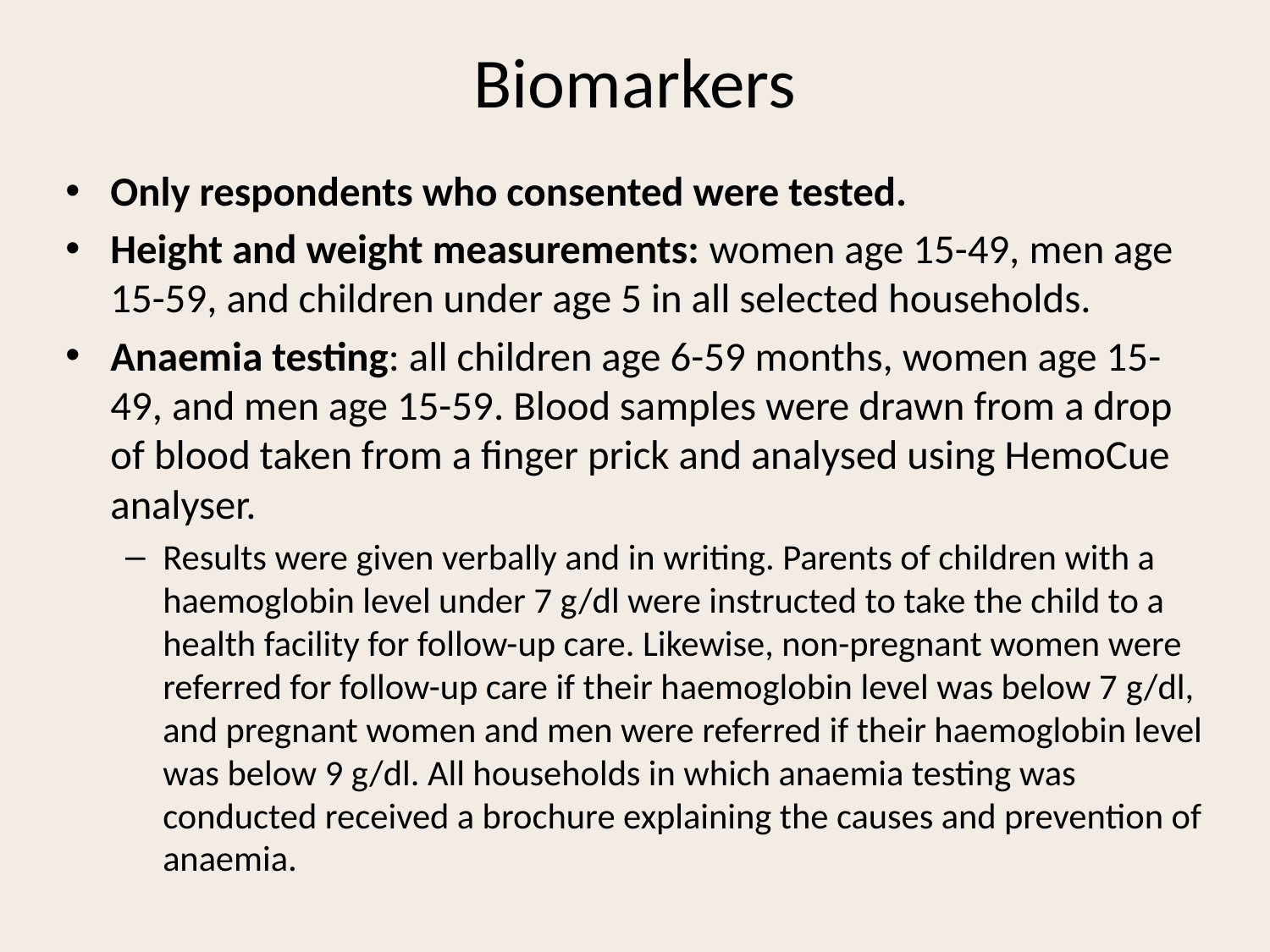

# Biomarkers
Only respondents who consented were tested.
Height and weight measurements: women age 15-49, men age 15-59, and children under age 5 in all selected households.
Anaemia testing: all children age 6-59 months, women age 15-49, and men age 15-59. Blood samples were drawn from a drop of blood taken from a finger prick and analysed using HemoCue analyser.
Results were given verbally and in writing. Parents of children with a haemoglobin level under 7 g/dl were instructed to take the child to a health facility for follow-up care. Likewise, non-pregnant women were referred for follow-up care if their haemoglobin level was below 7 g/dl, and pregnant women and men were referred if their haemoglobin level was below 9 g/dl. All households in which anaemia testing was conducted received a brochure explaining the causes and prevention of anaemia.